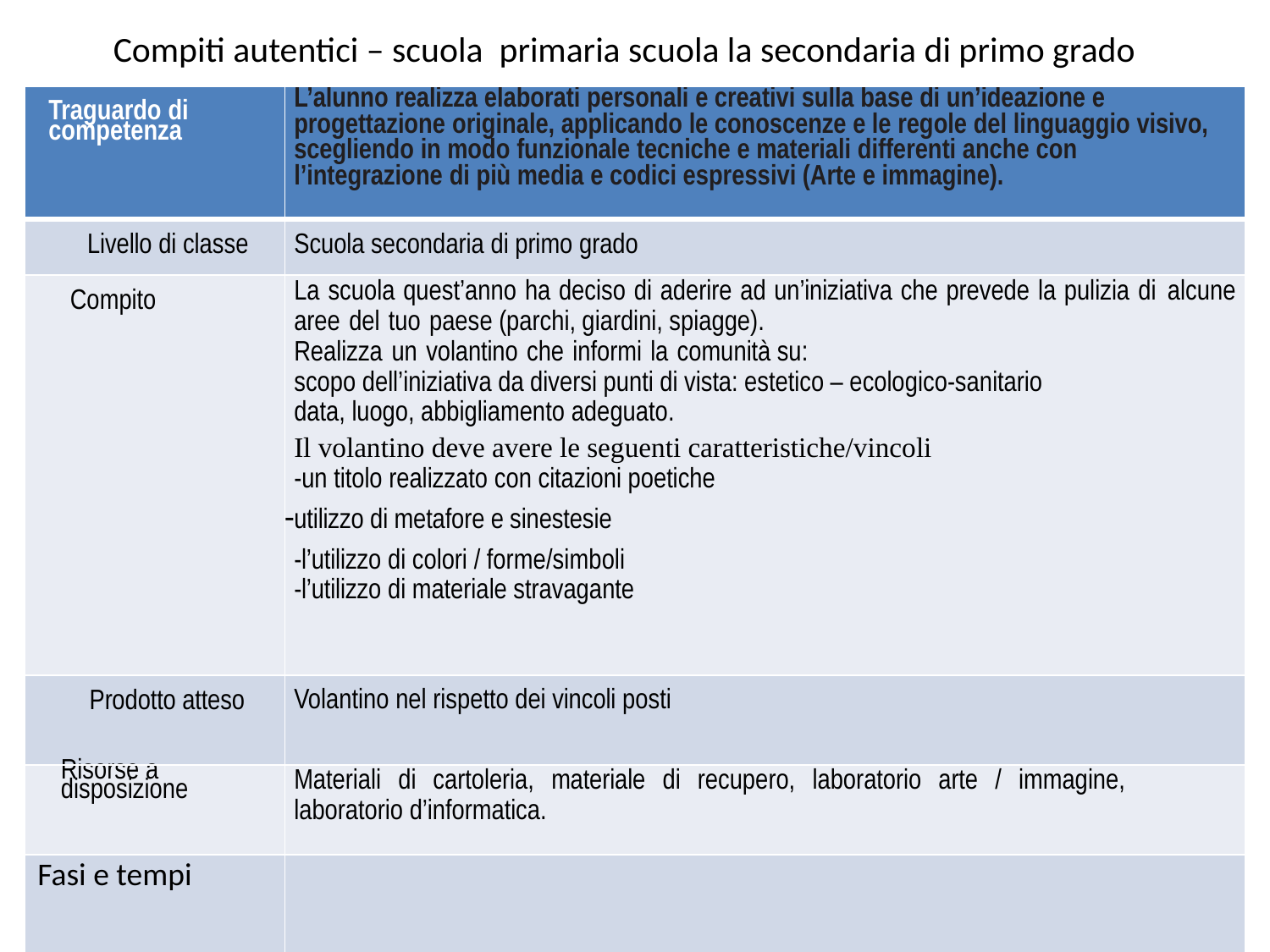

# Compiti autentici – scuola  primaria scuola la secondaria di primo grado
| Traguardo di competenza | L’alunno realizza elaborati personali e creativi sulla base di un’ideazione e progettazione originale, applicando le conoscenze e le regole del linguaggio visivo, scegliendo in modo funzionale tecniche e materiali differenti anche con l’integrazione di più media e codici espressivi (Arte e immagine). |
| --- | --- |
| Livello di classe | Scuola secondaria di primo grado |
| Compito | La scuola quest’anno ha deciso di aderire ad un’iniziativa che prevede la pulizia di alcune aree del tuo paese (parchi, giardini, spiagge). Realizza un volantino che informi la comunità su: scopo dell’iniziativa da diversi punti di vista: estetico – ecologico-sanitario data, luogo, abbigliamento adeguato. Il volantino deve avere le seguenti caratteristiche/vincoli -un titolo realizzato con citazioni poetiche utilizzo di metafore e sinestesie -l’utilizzo di colori / forme/simboli -l’utilizzo di materiale stravagante |
| Prodotto atteso | Volantino nel rispetto dei vincoli posti |
| Risorse a disposizione | Materiali di cartoleria, materiale di recupero, laboratorio arte / immagine, laboratorio d’informatica. |
| Fasi e tempi |  |